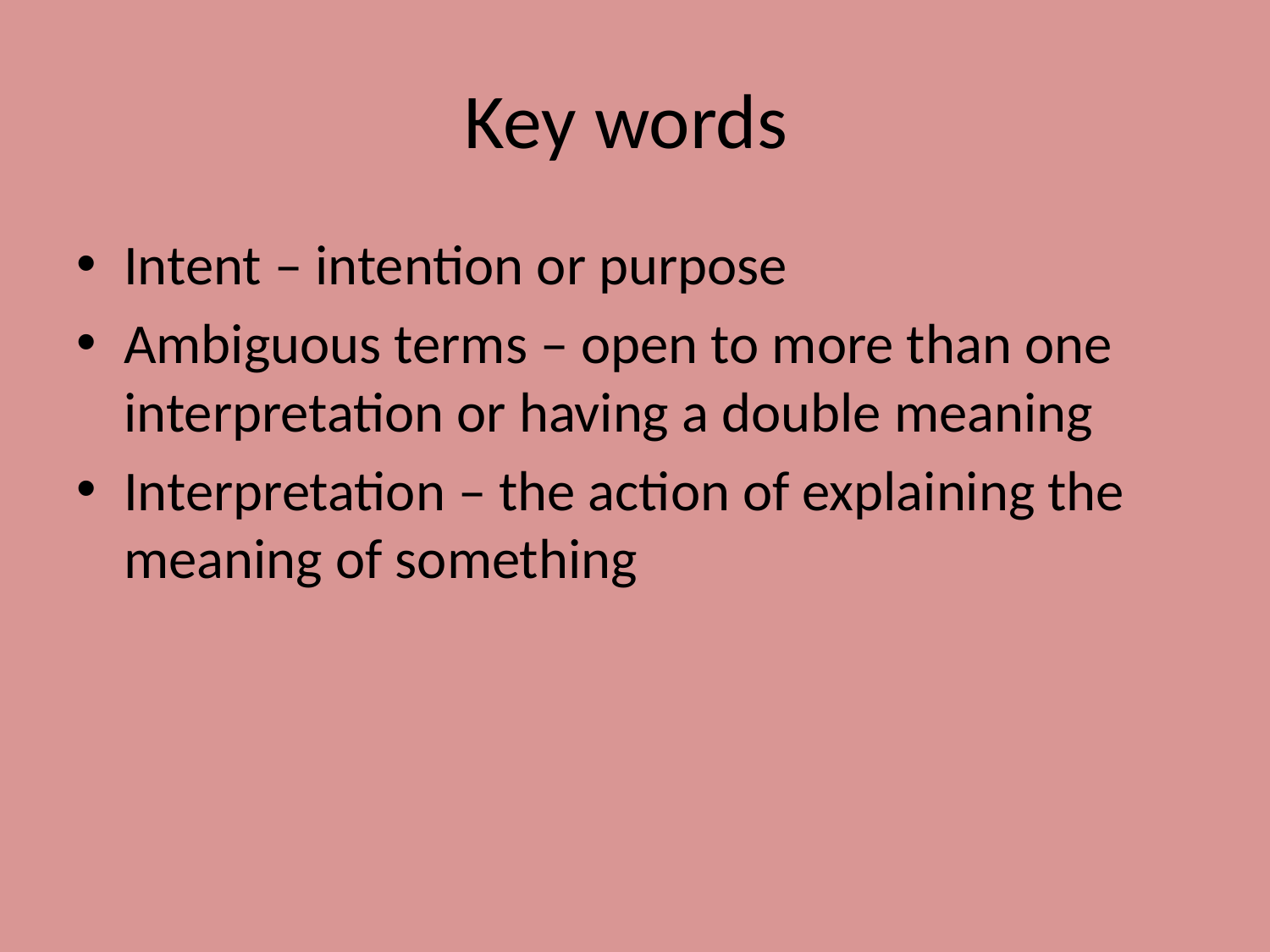

# Key words
Intent – intention or purpose
Ambiguous terms – open to more than one interpretation or having a double meaning
Interpretation – the action of explaining the meaning of something